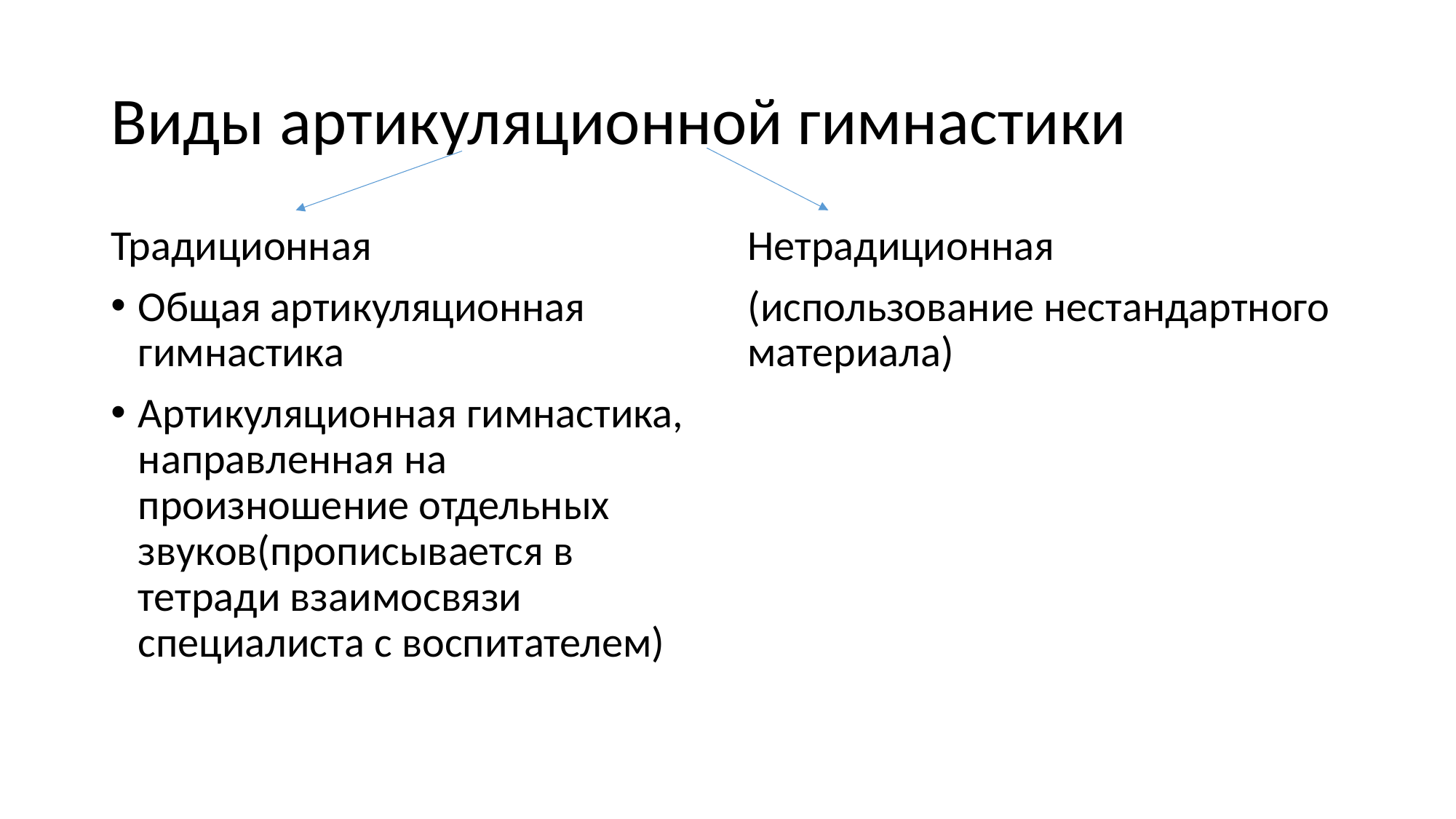

# Виды артикуляционной гимнастики
Традиционная
Общая артикуляционная гимнастика
Артикуляционная гимнастика, направленная на произношение отдельных звуков(прописывается в тетради взаимосвязи специалиста с воспитателем)
Нетрадиционная
(использование нестандартного материала)